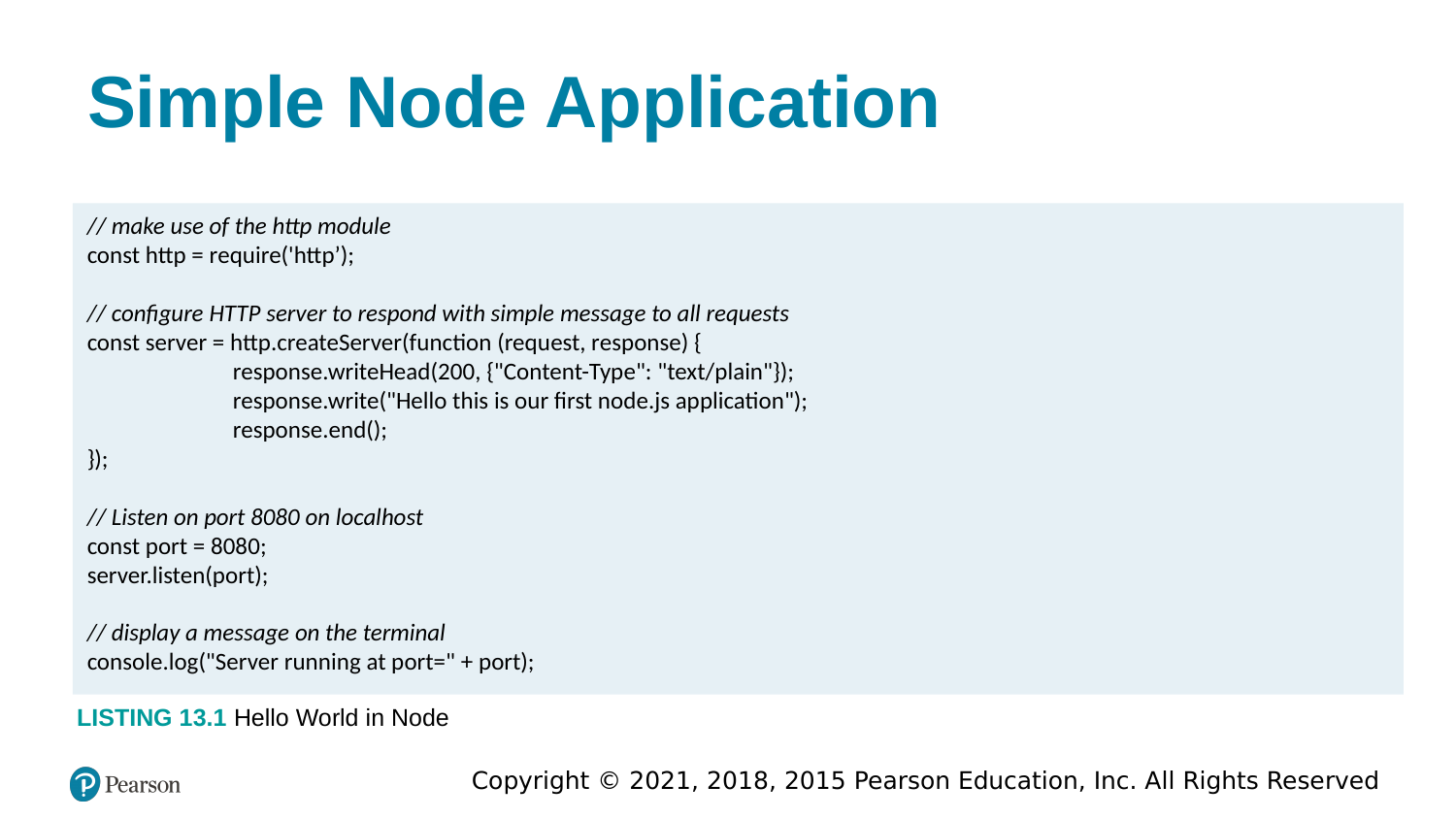

# Simple Node Application
// make use of the http module
const http = require('http’);

// configure HTTP server to respond with simple message to all requests
const server = http.createServer(function (request, response) {
	response.writeHead(200, {"Content-Type": "text/plain"});
	response.write("Hello this is our first node.js application");
	response.end();
});

// Listen on port 8080 on localhost
const port = 8080;
server.listen(port);

// display a message on the terminal
console.log("Server running at port=" + port);
LISTING 13.1 Hello World in Node